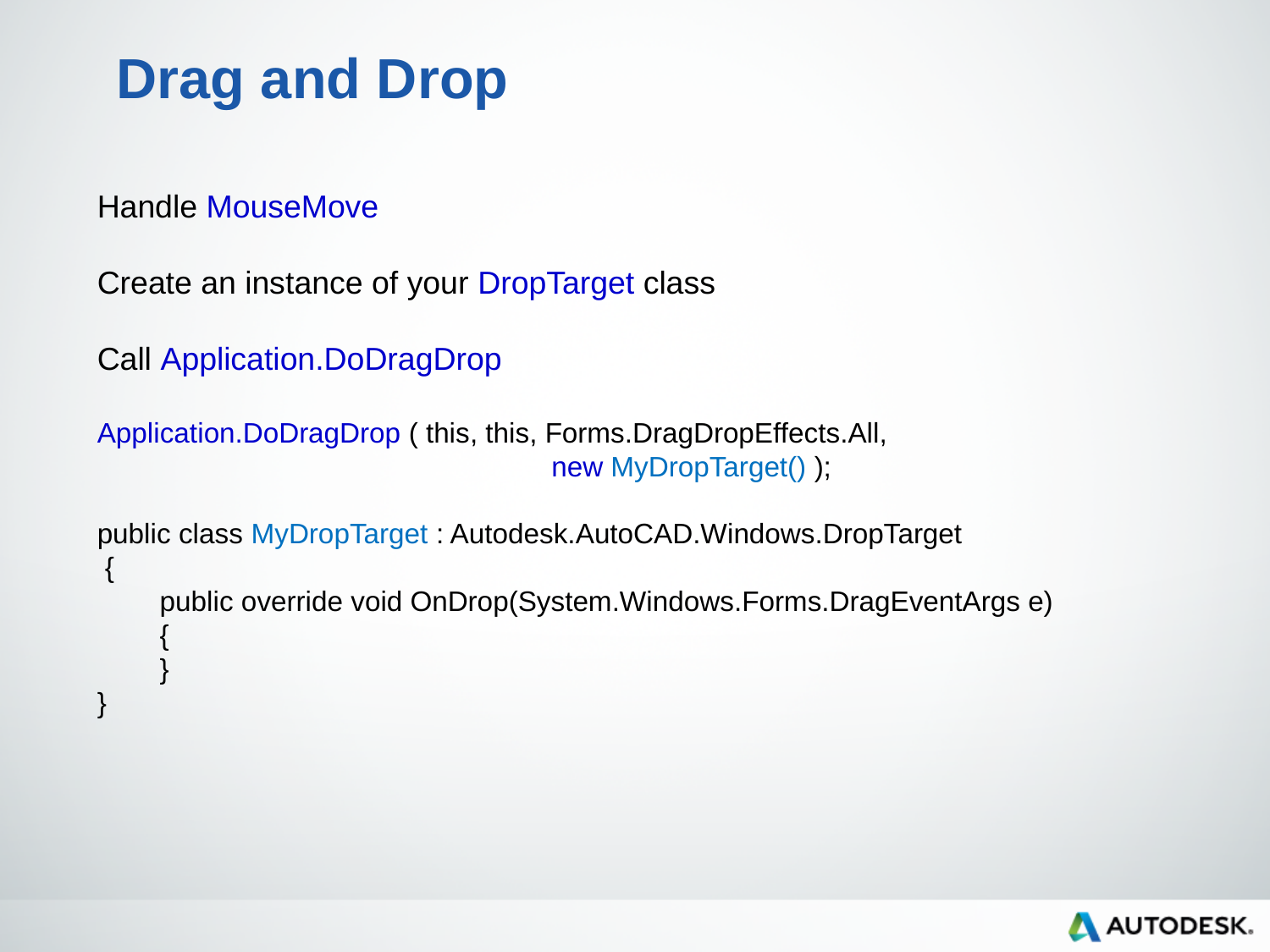

Drag and Drop
Handle MouseMove

Create an instance of your DropTarget class

Call Application.DoDragDrop

Application.DoDragDrop ( this, this, Forms.DragDropEffects.All,
                                                          new MyDropTarget() );

public class MyDropTarget : Autodesk.AutoCAD.Windows.DropTarget
 {
        public override void OnDrop(System.Windows.Forms.DragEventArgs e)
        {
        }
}